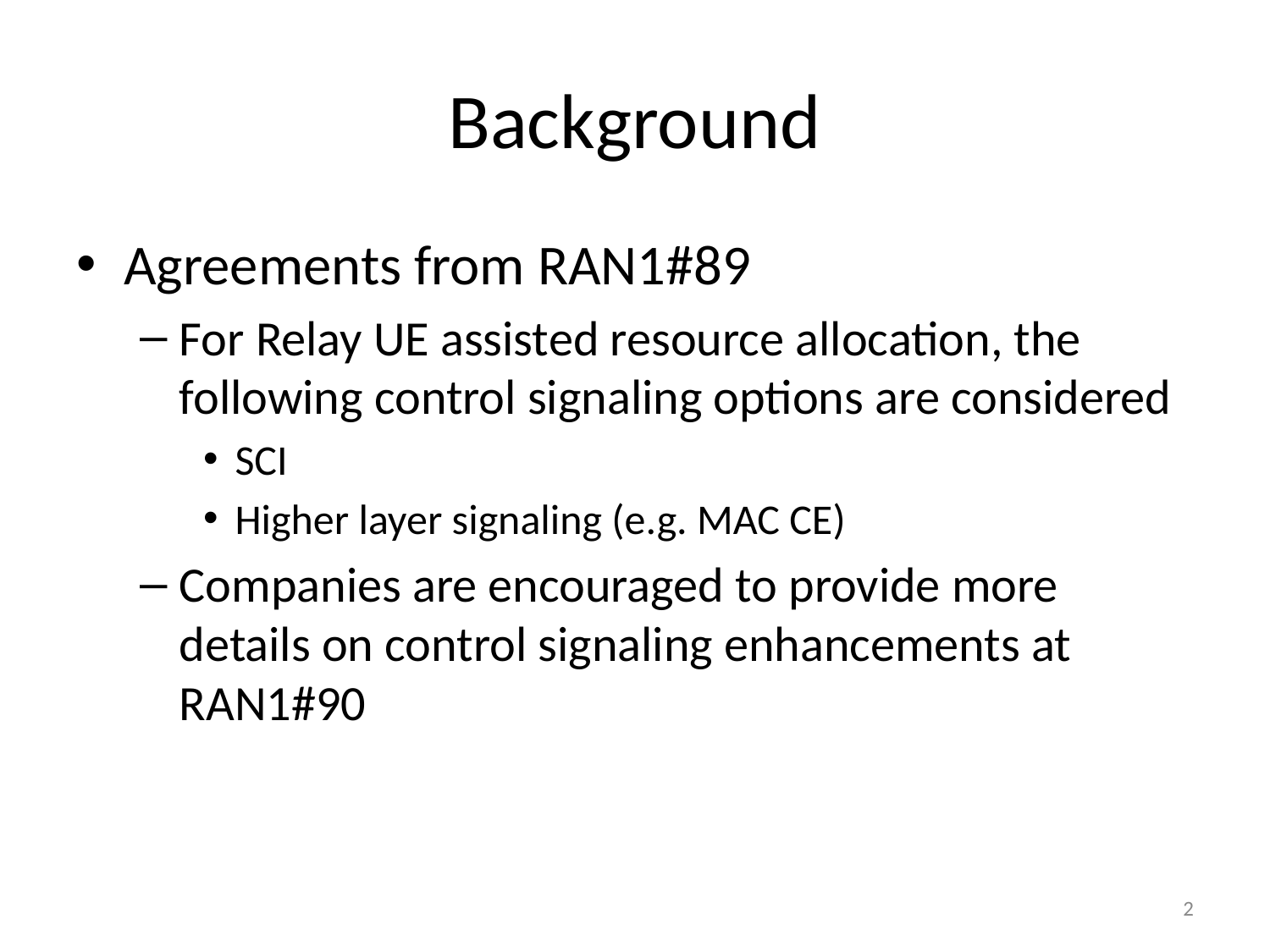

# Background
Agreements from RAN1#89
For Relay UE assisted resource allocation, the following control signaling options are considered
SCI
Higher layer signaling (e.g. MAC CE)
Companies are encouraged to provide more details on control signaling enhancements at RAN1#90
2